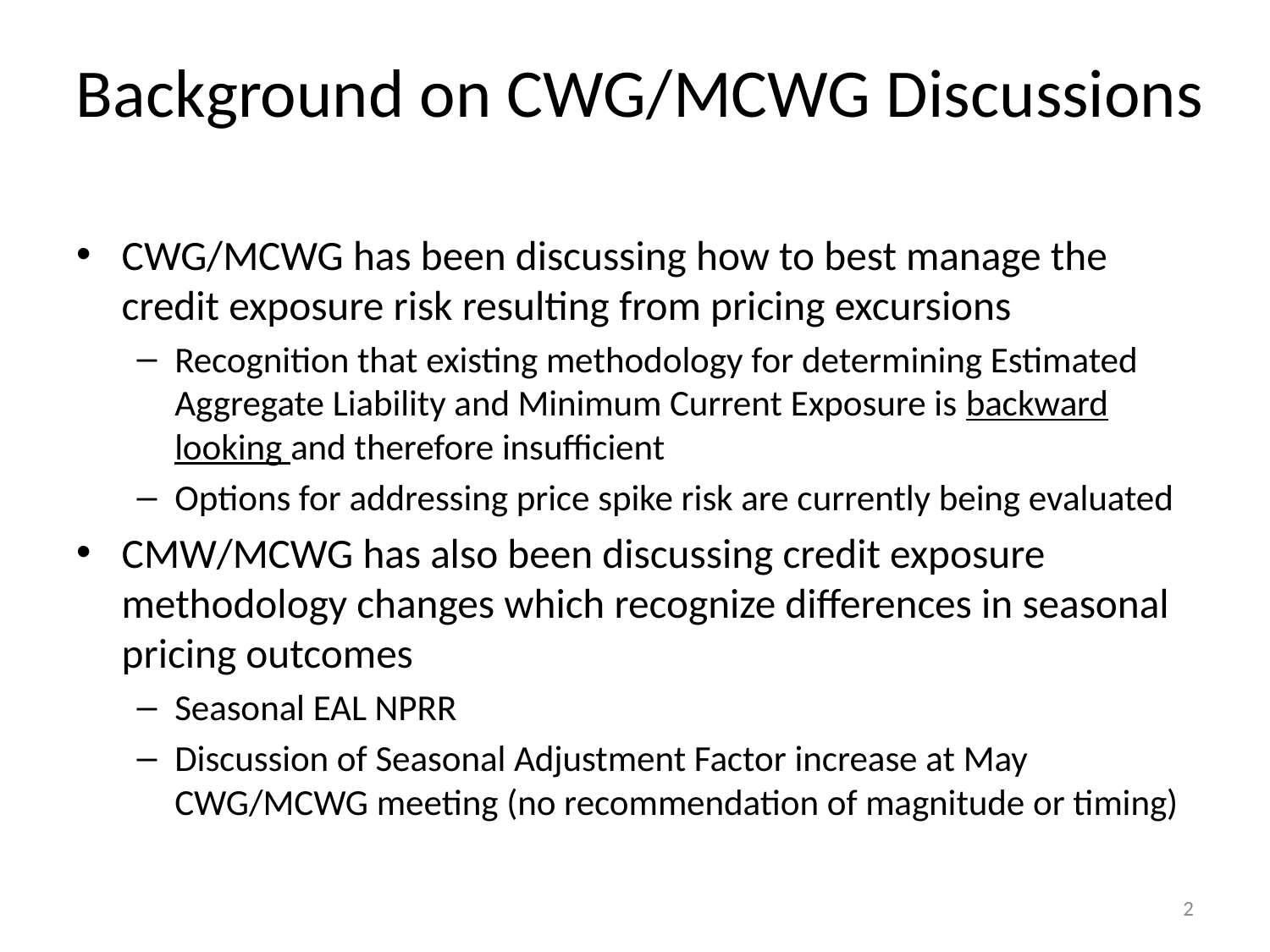

# Background on CWG/MCWG Discussions
CWG/MCWG has been discussing how to best manage the credit exposure risk resulting from pricing excursions
Recognition that existing methodology for determining Estimated Aggregate Liability and Minimum Current Exposure is backward looking and therefore insufficient
Options for addressing price spike risk are currently being evaluated
CMW/MCWG has also been discussing credit exposure methodology changes which recognize differences in seasonal pricing outcomes
Seasonal EAL NPRR
Discussion of Seasonal Adjustment Factor increase at May CWG/MCWG meeting (no recommendation of magnitude or timing)

2